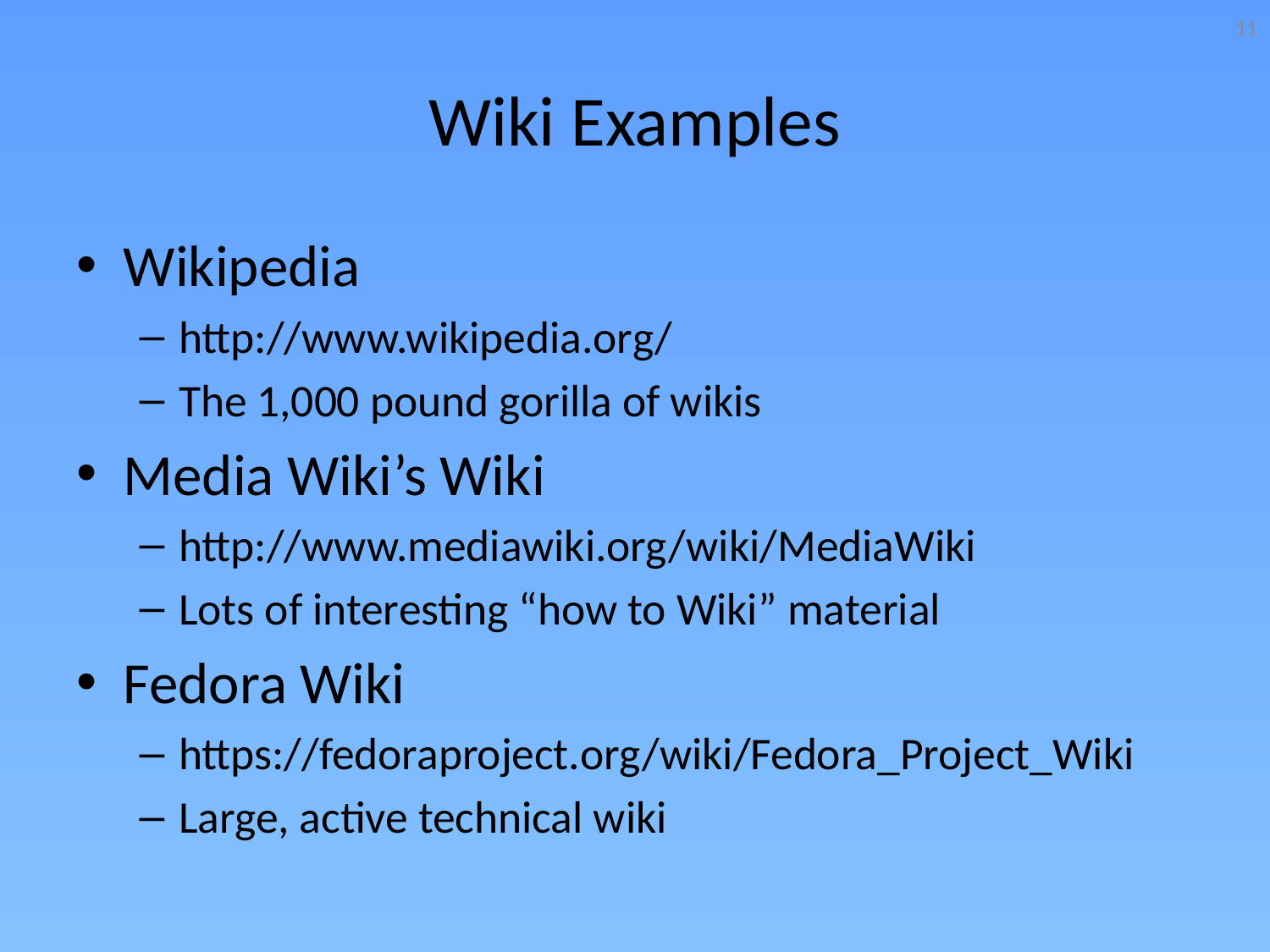

11
# Wiki Examples
Wikipedia
http://www.wikipedia.org/
The 1,000 pound gorilla of wikis
Media Wiki’s Wiki
http://www.mediawiki.org/wiki/MediaWiki
Lots of interesting “how to Wiki” material
Fedora Wiki
https://fedoraproject.org/wiki/Fedora_Project_Wiki
Large, active technical wiki